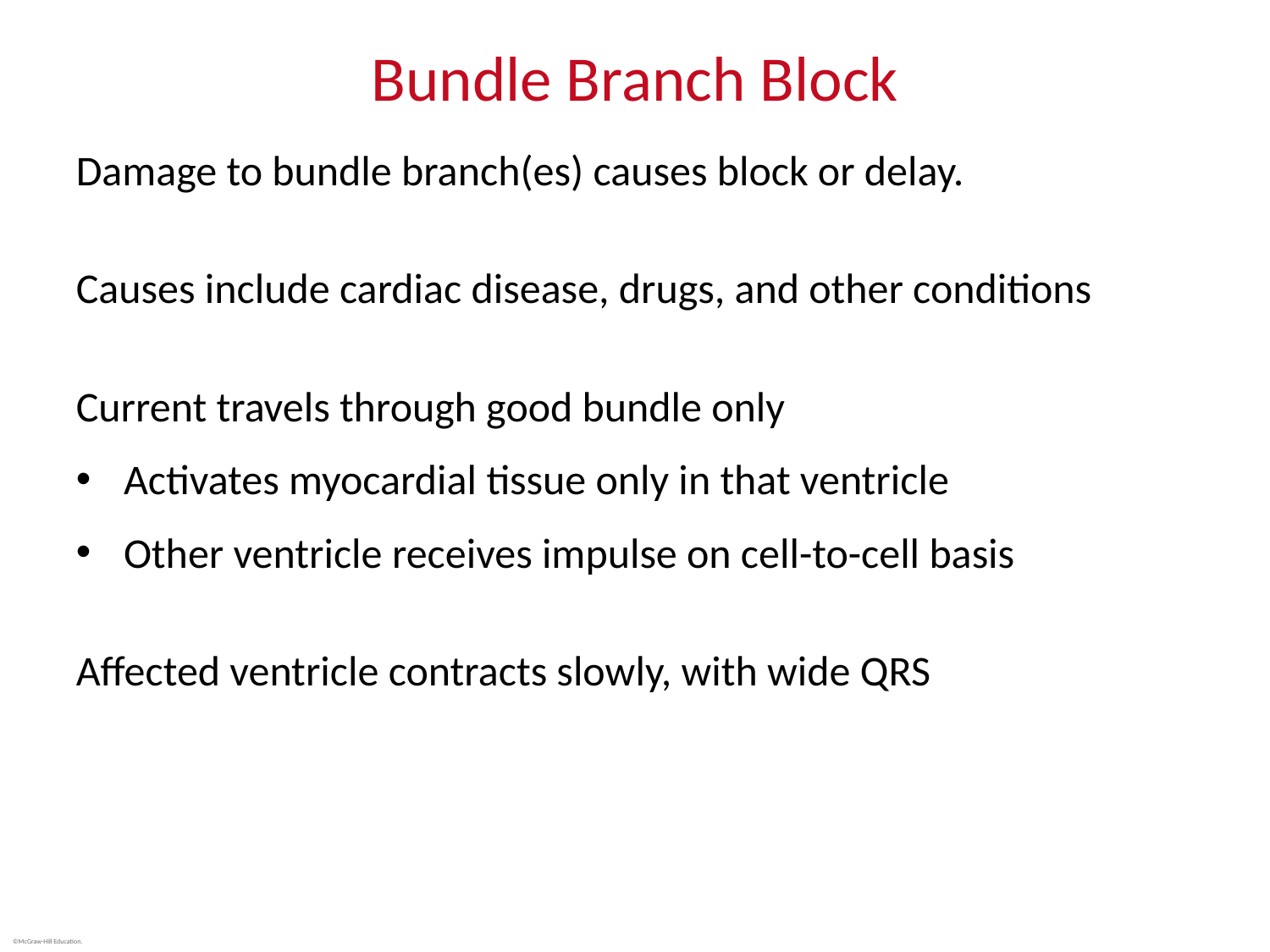

# Bundle Branch Block 2
Damage to bundle branch(es) causes block or delay.
Causes include cardiac disease, drugs, and other conditions
Current travels through good bundle only
Activates myocardial tissue only in that ventricle
Other ventricle receives impulse on cell-to-cell basis
Affected ventricle contracts slowly, with wide QRS